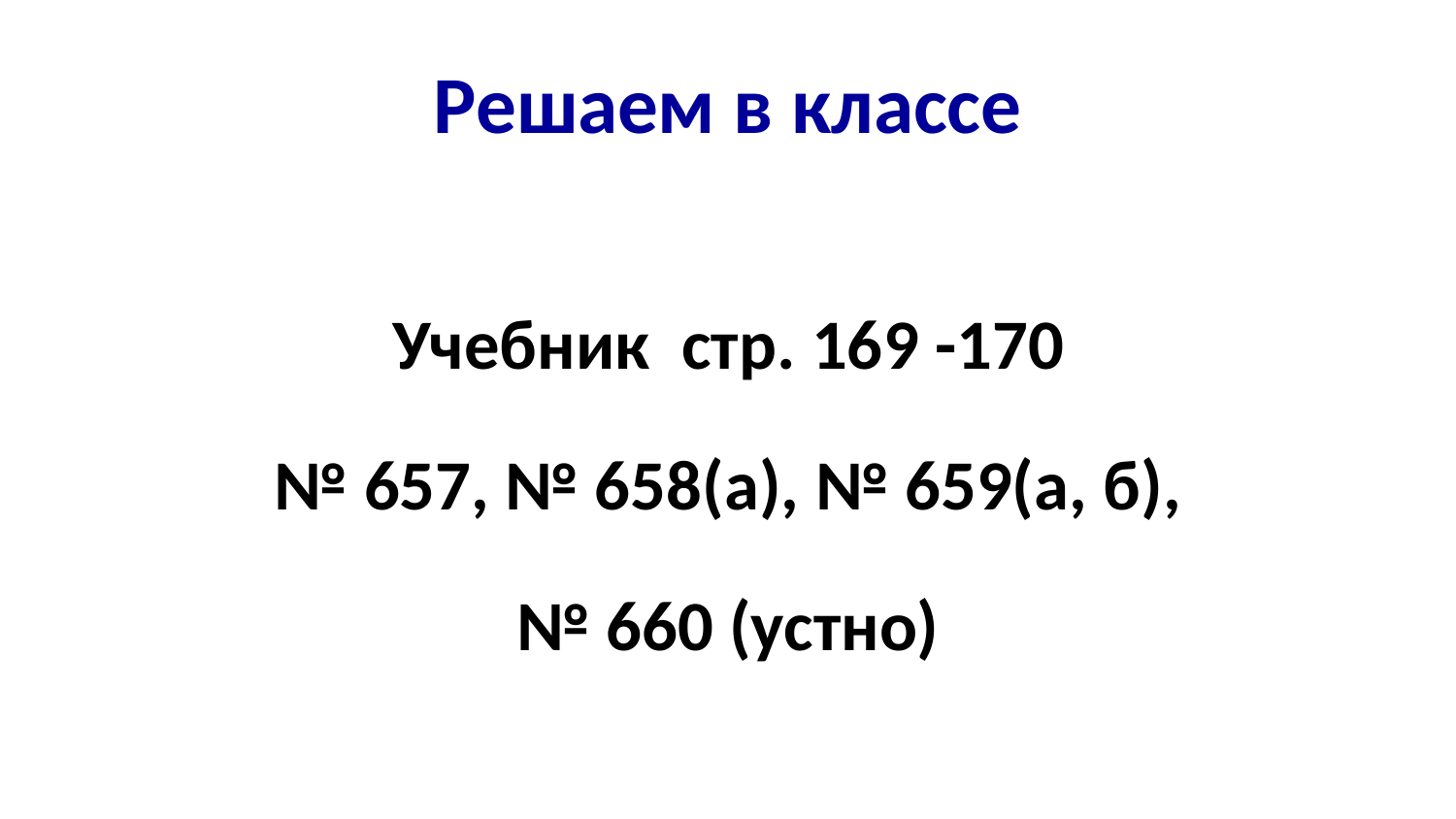

# Решаем в классе
Учебник  стр. 169 -170
 № 657, № 658(а), № 659(а, б),
№ 660 (устно)